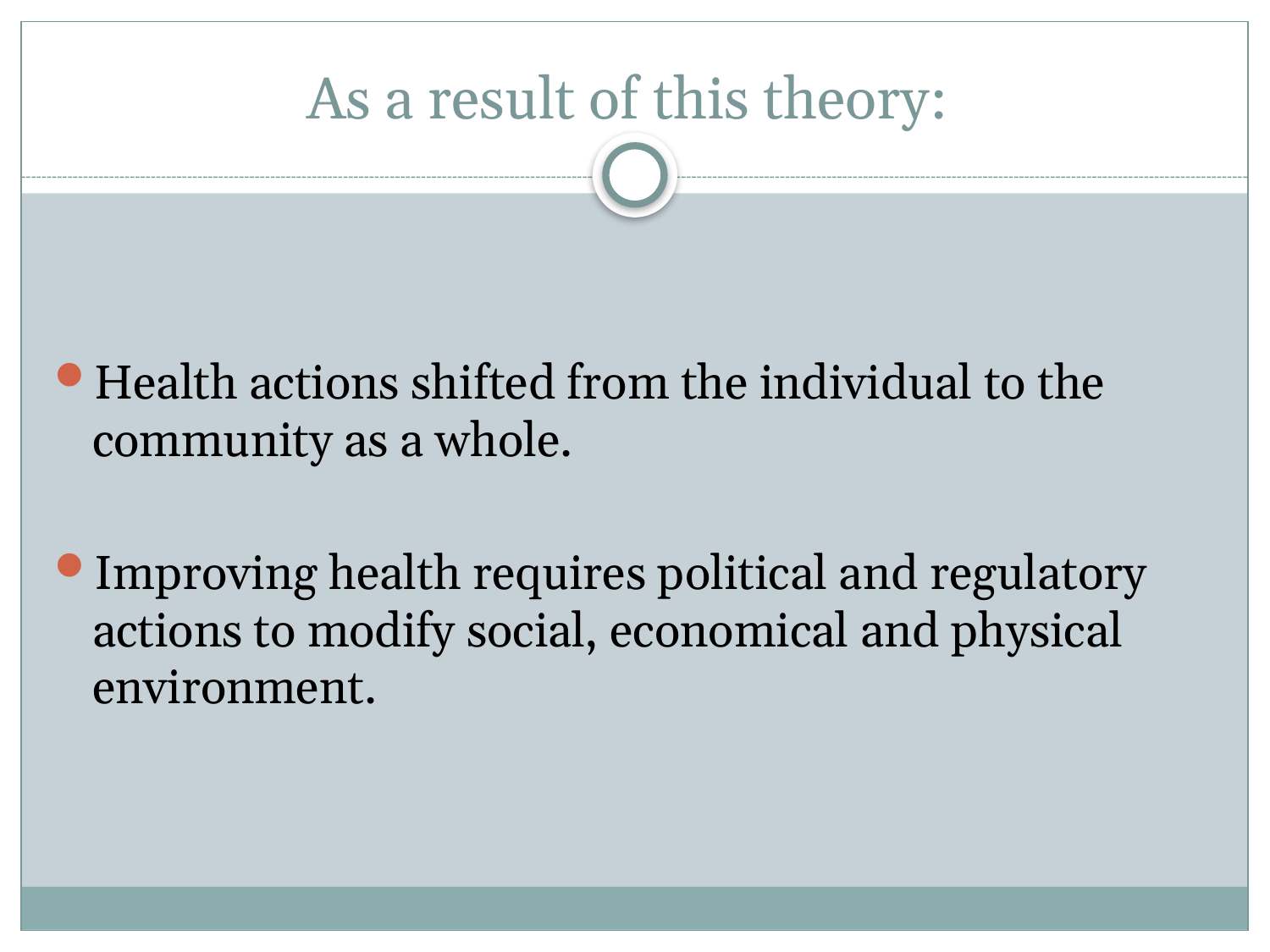

# As a result of this theory:

Health actions shifted from the individual to the community as a whole.

Improving health requires political and regulatory actions to modify social, economical and physical environment.